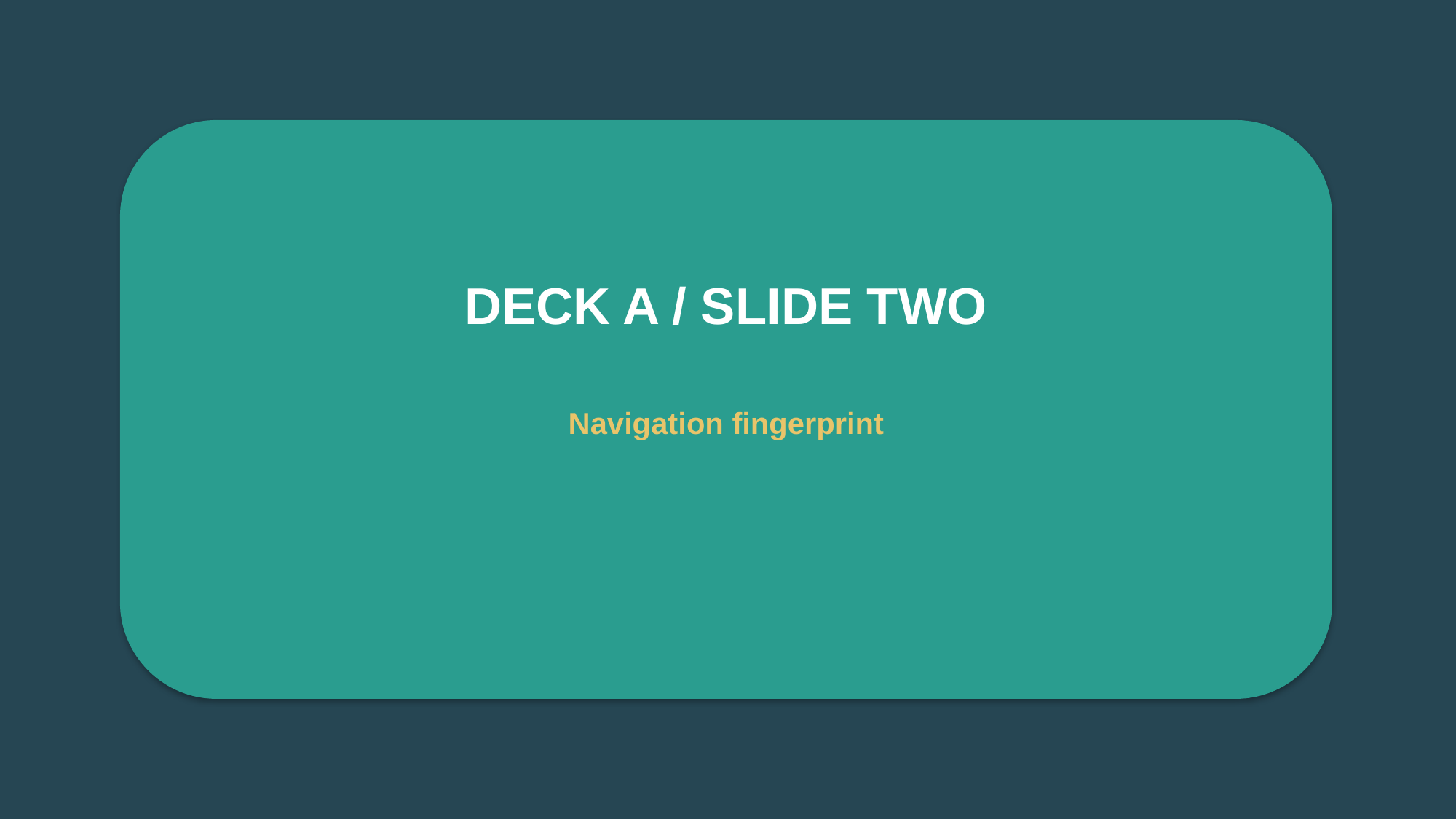

DECK A / SLIDE TWO
Navigation fingerprint